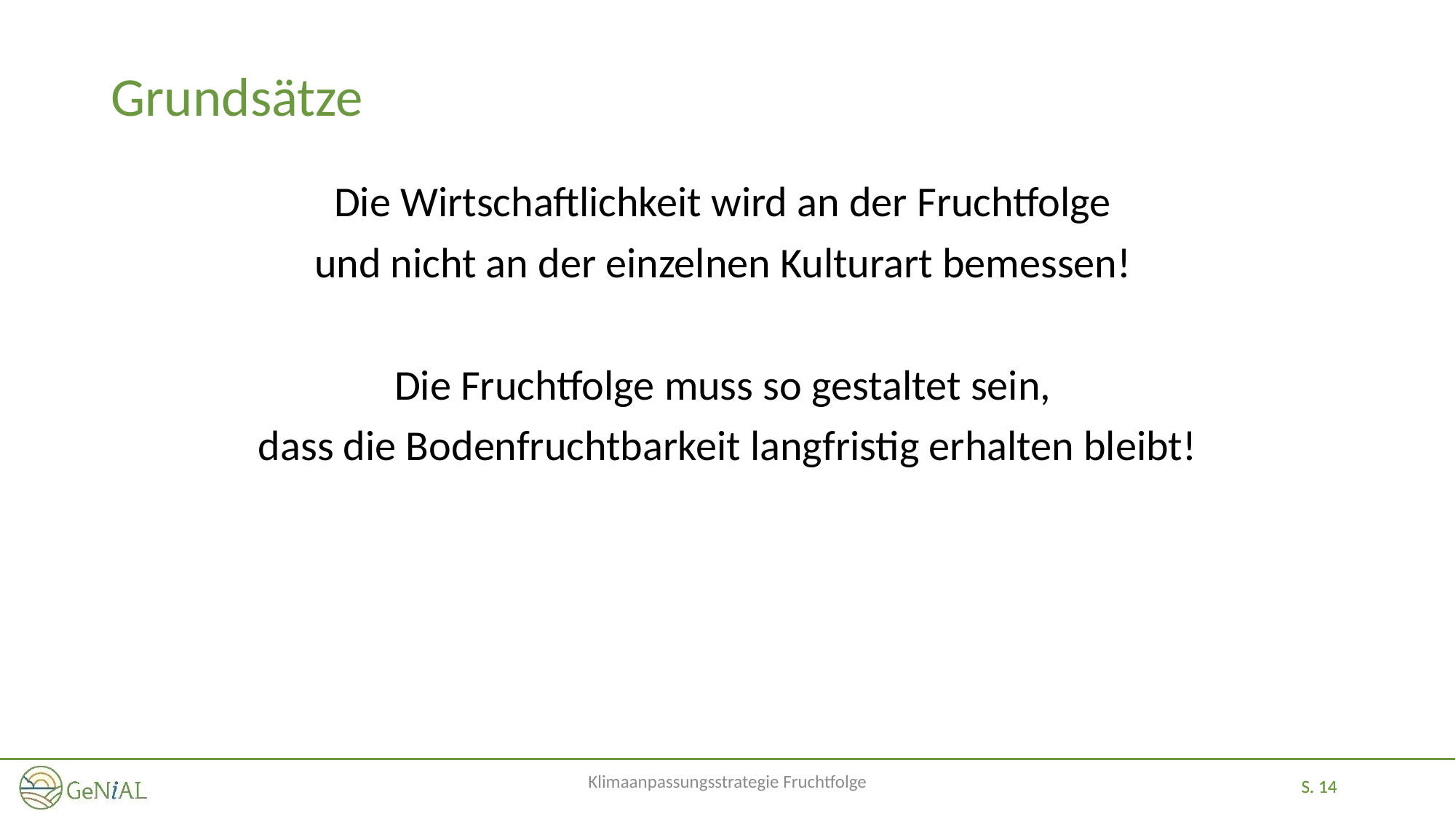

# Grundsätze
Die Wirtschaftlichkeit wird an der Fruchtfolge
und nicht an der einzelnen Kulturart bemessen!

Die Fruchtfolge muss so gestaltet sein,
dass die Bodenfruchtbarkeit langfristig erhalten bleibt!

Klimaanpassungsstrategie Fruchtfolge